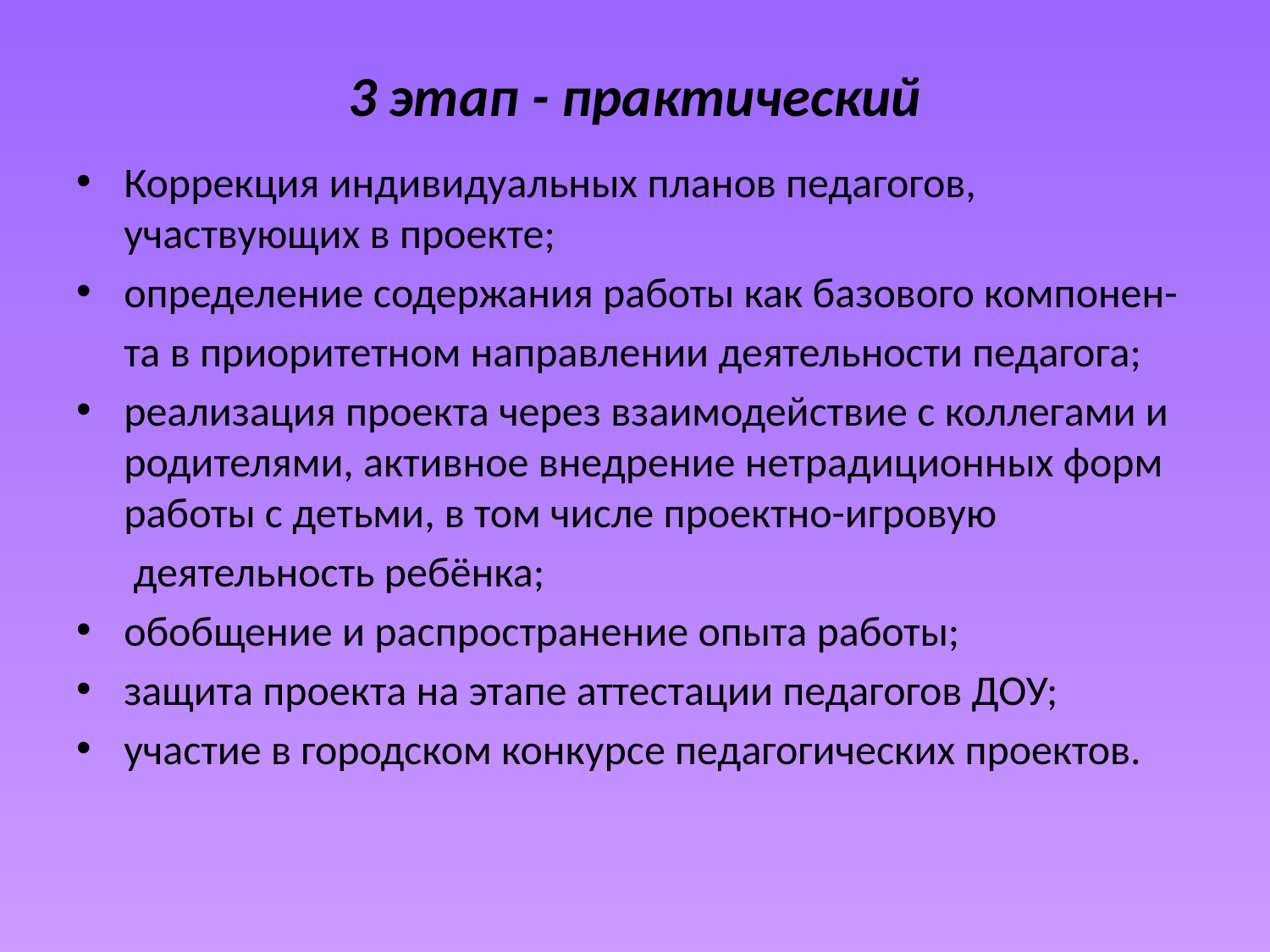

# 3 этап - практический
Коррекция индивидуальных планов педагогов, участвующих в проекте;
определение содержания работы как базового компонен-
     та в приоритетном направлении деятельности педагога;
реализация проекта через взаимодействие с коллегами и родителями, активное внедрение нетрадиционных форм работы с детьми, в том числе проектно-игровую
      деятельность ребёнка;
обобщение и распространение опыта работы;
защита проекта на этапе аттестации педагогов ДОУ;
участие в городском конкурсе педагогических проектов.